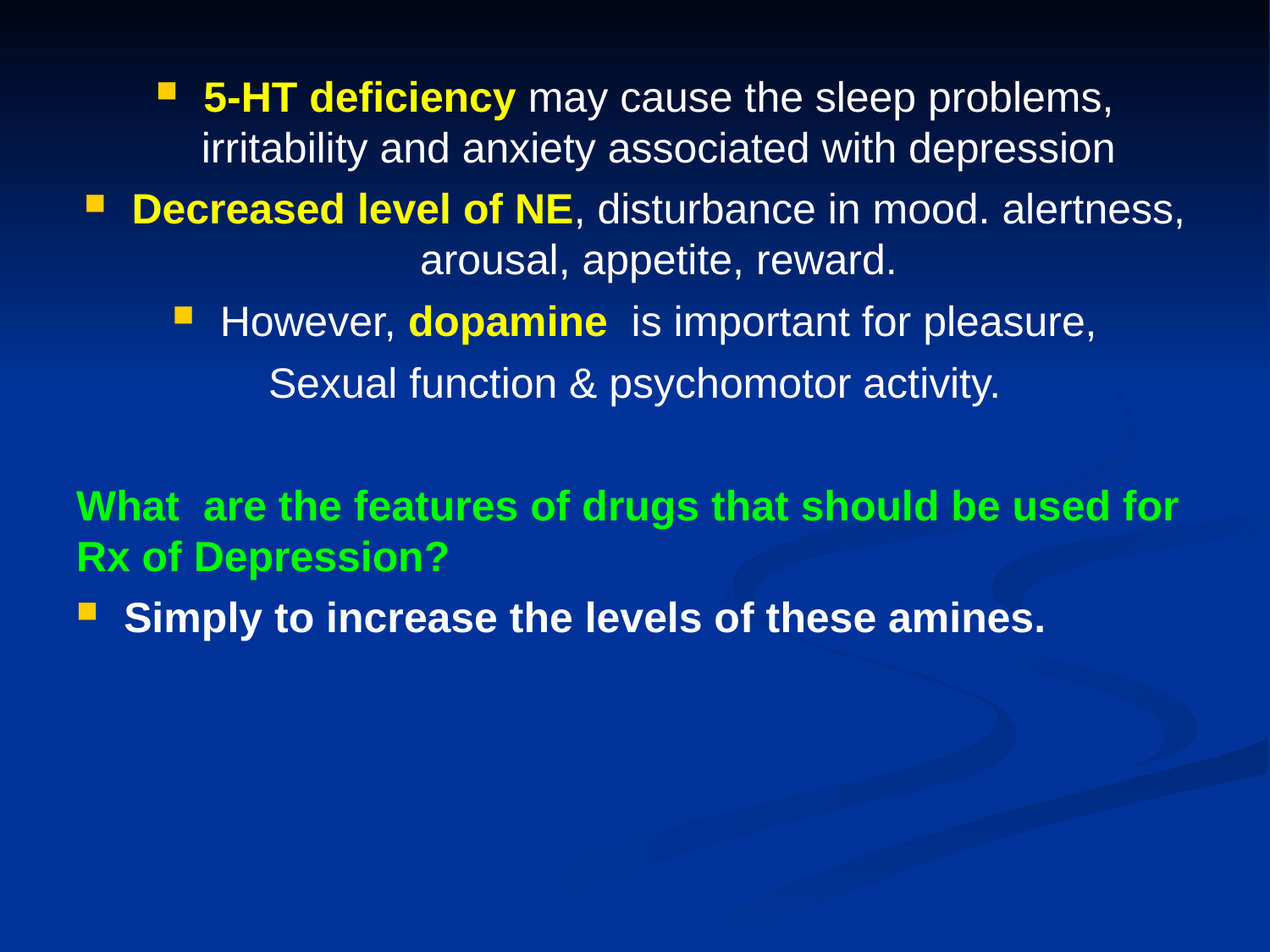

5-HT deficiency may cause the sleep problems, irritability and anxiety associated with depression
Decreased level of NE, disturbance in mood. alertness, arousal, appetite, reward.
However, dopamine  is important for pleasure,
Sexual function & psychomotor activity.

What  are the features of drugs that should be used for Rx of Depression?
Simply to increase the levels of these amines.